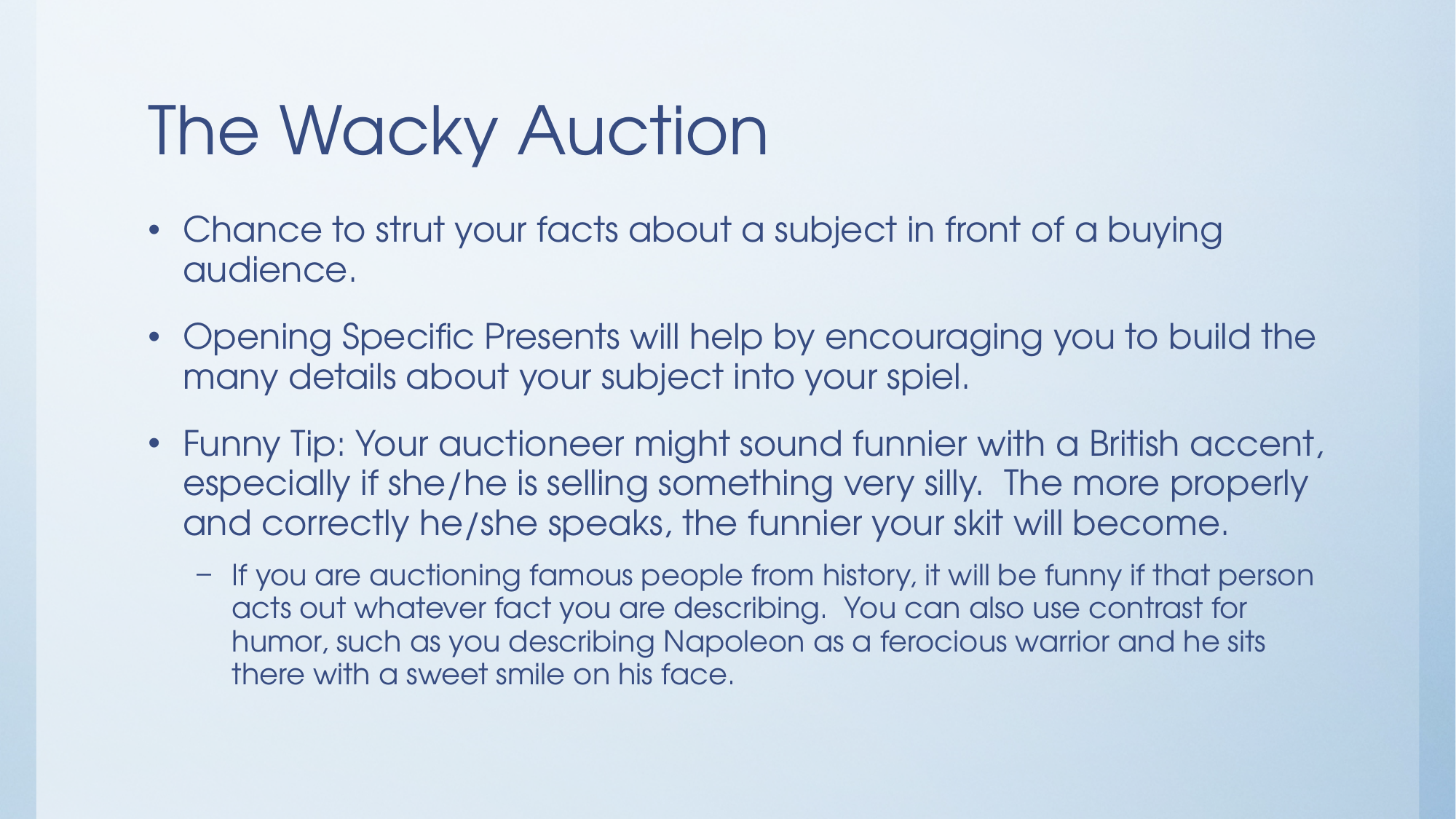

# The Wacky Auction
Chance to strut your facts about a subject in front of a buying audience.
Opening Specific Presents will help by encouraging you to build the many details about your subject into your spiel.
Funny Tip: Your auctioneer might sound funnier with a British accent, especially if she/he is selling something very silly.  The more properly and correctly he/she speaks, the funnier your skit will become.
If you are auctioning famous people from history, it will be funny if that person acts out whatever fact you are describing.  You can also use contrast for humor, such as you describing Napoleon as a ferocious warrior and he sits there with a sweet smile on his face.